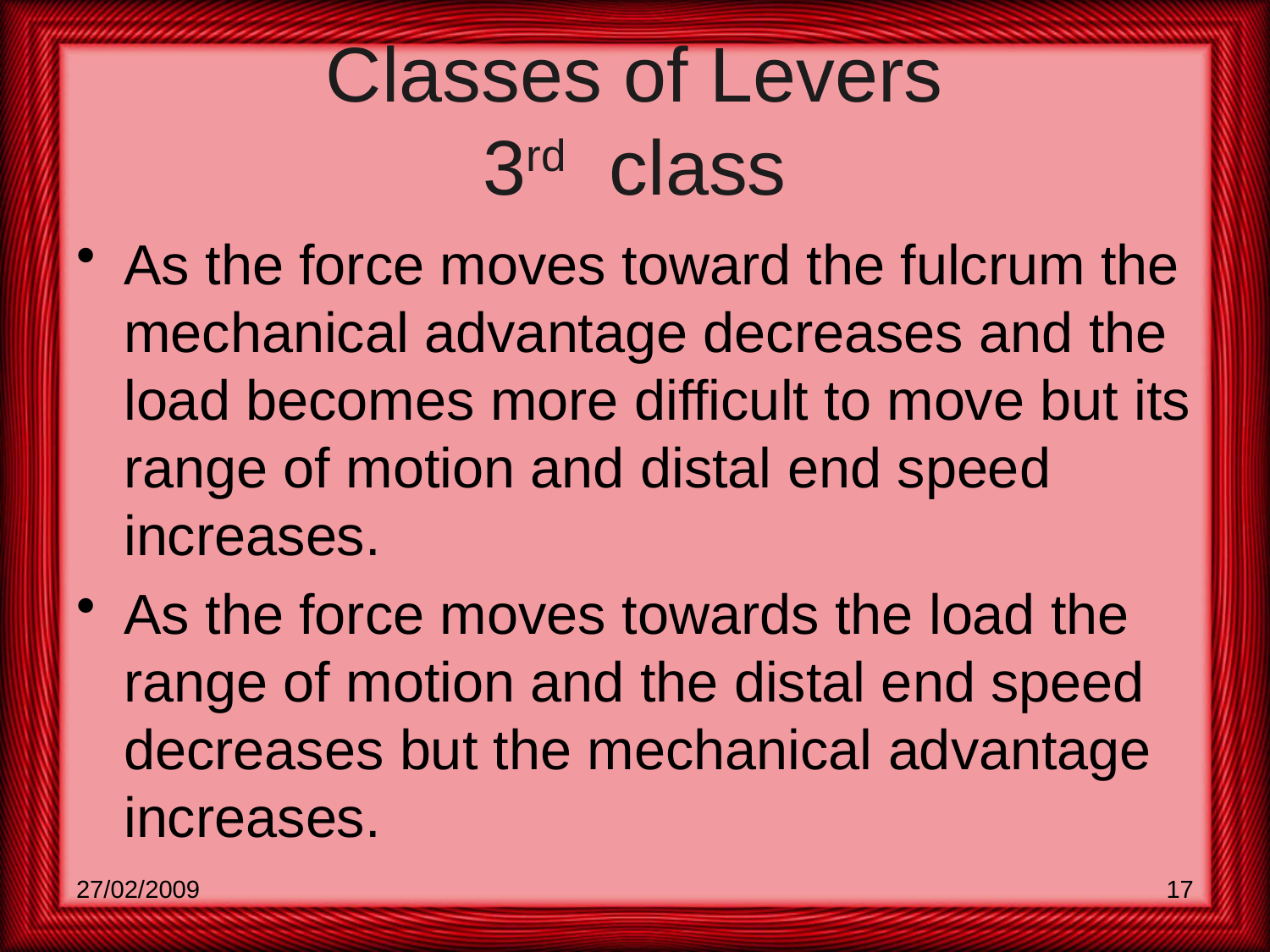

# Classes of Levers 3rd  class
As the force moves toward the fulcrum the mechanical advantage decreases and the load becomes more difficult to move but its range of motion and distal end speed increases.
As the force moves towards the load the range of motion and the distal end speed decreases but the mechanical advantage increases.
27/02/2009
17